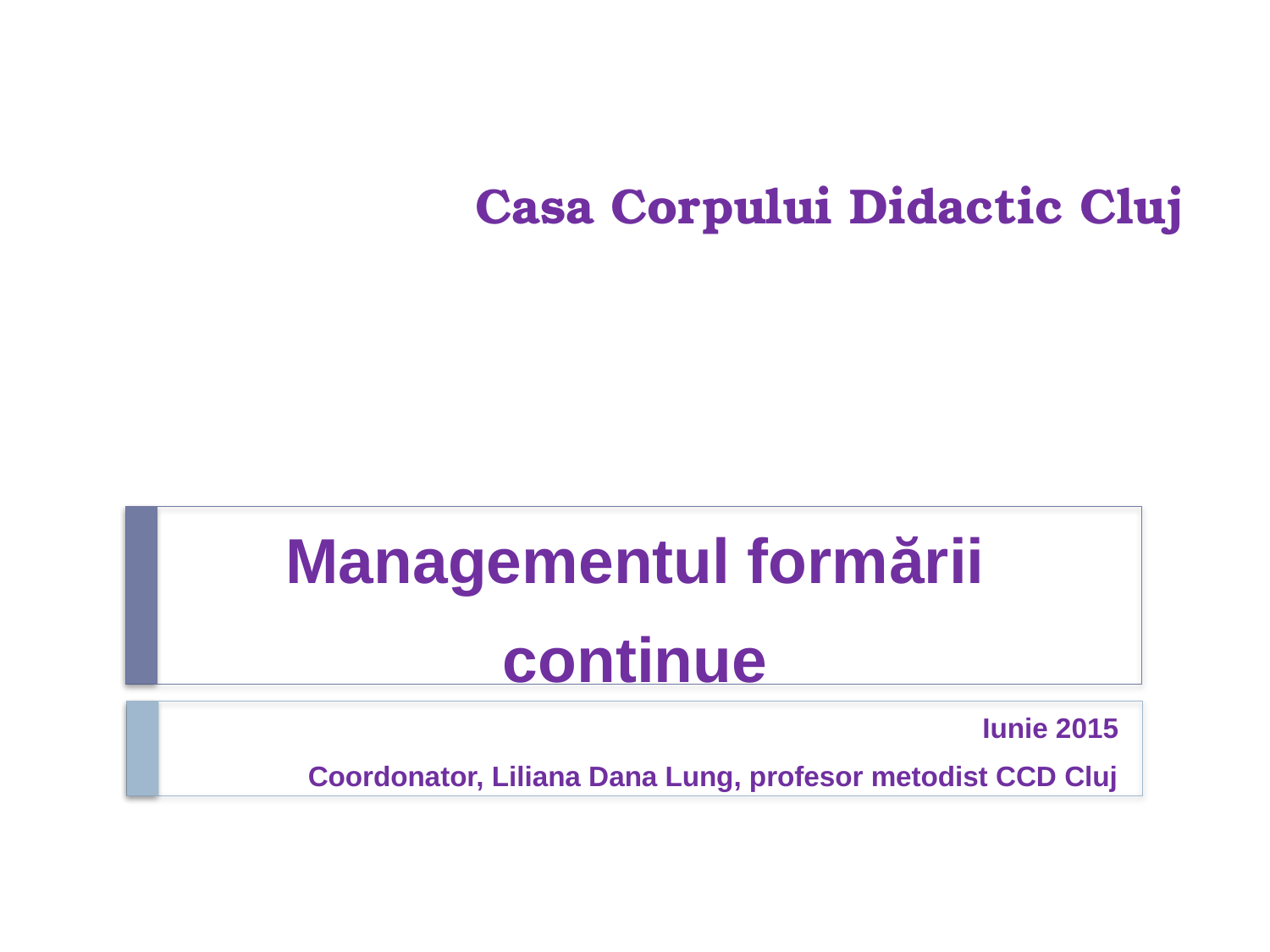

# Casa Corpului Didactic Cluj
Managementul formării continue
Iunie 2015
Coordonator, Liliana Dana Lung, profesor metodist CCD Cluj